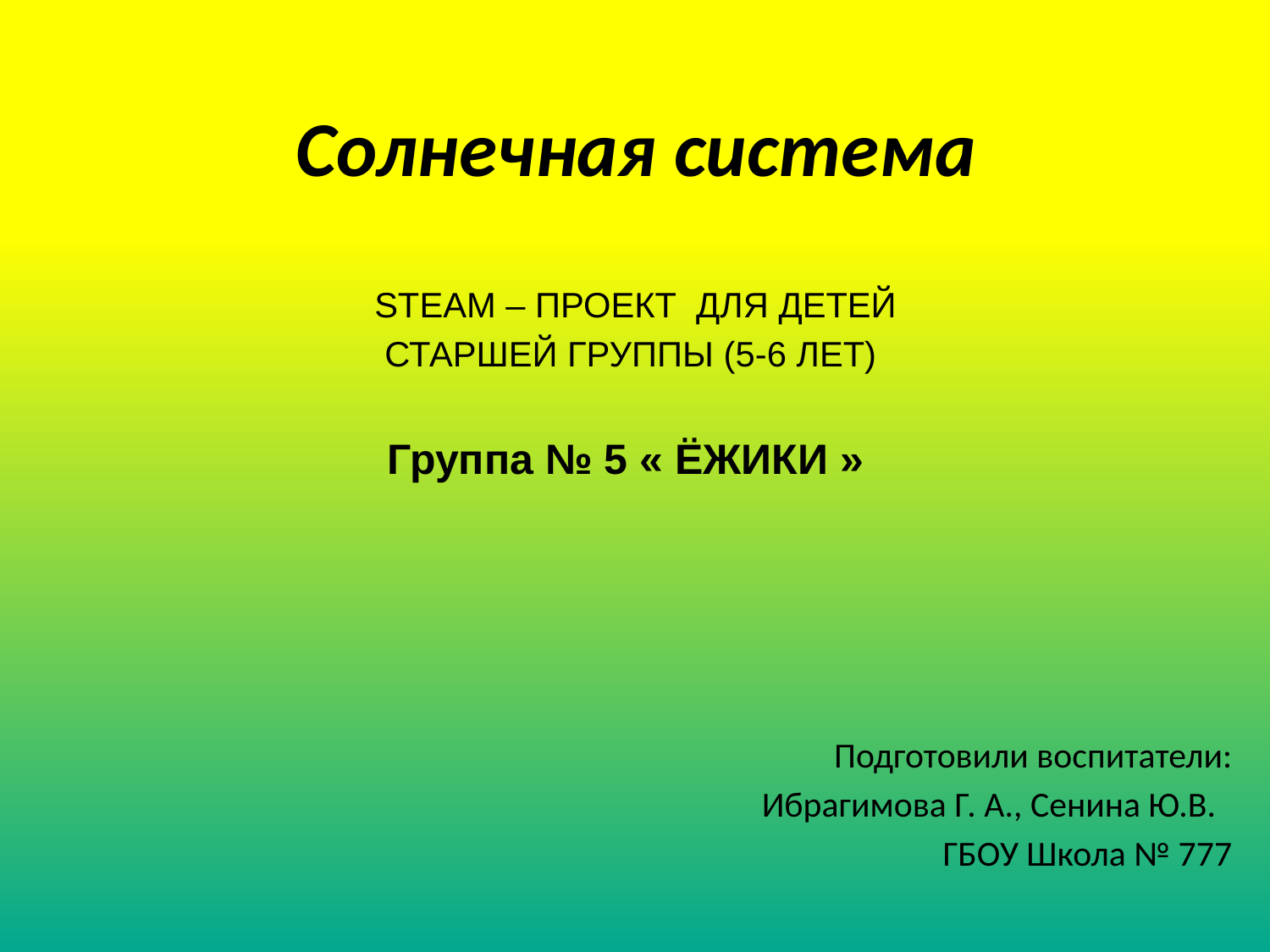

# Солнечная система
  STEAM – ПРОЕКТ  ДЛЯ ДЕТЕЙ
 СТАРШЕЙ ГРУППЫ (5-6 ЛЕТ)

Группа № 5 « ЁЖИКИ »
Подготовили воспитатели:
Ибрагимова Г. А., Сенина Ю.В.
ГБОУ Школа № 777